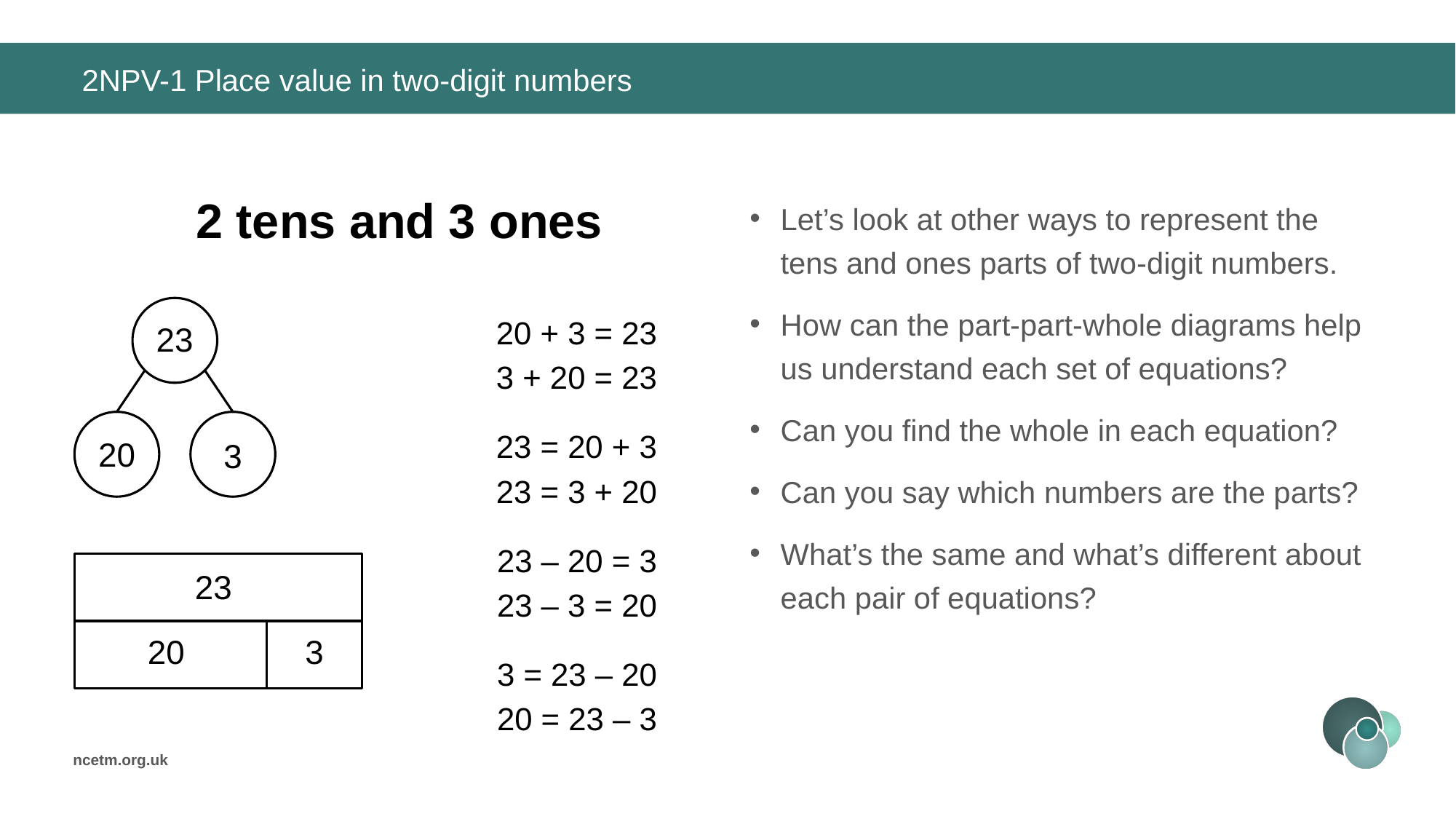

# 2NPV-1 Place value in two-digit numbers
2 tens and 3 ones
Let’s look at other ways to represent the tens and ones parts of two-digit numbers.
How can the part-part-whole diagrams help us understand each set of equations?
Can you find the whole in each equation?
Can you say which numbers are the parts?
What’s the same and what’s different about each pair of equations?

23

20
3
20 + 3 = 23
3 + 20 = 23
23 = 20 + 3
23 = 3 + 20
23 – 20 = 3
23 – 3 = 20

23

20
3
3 = 23 – 20
20 = 23 – 3